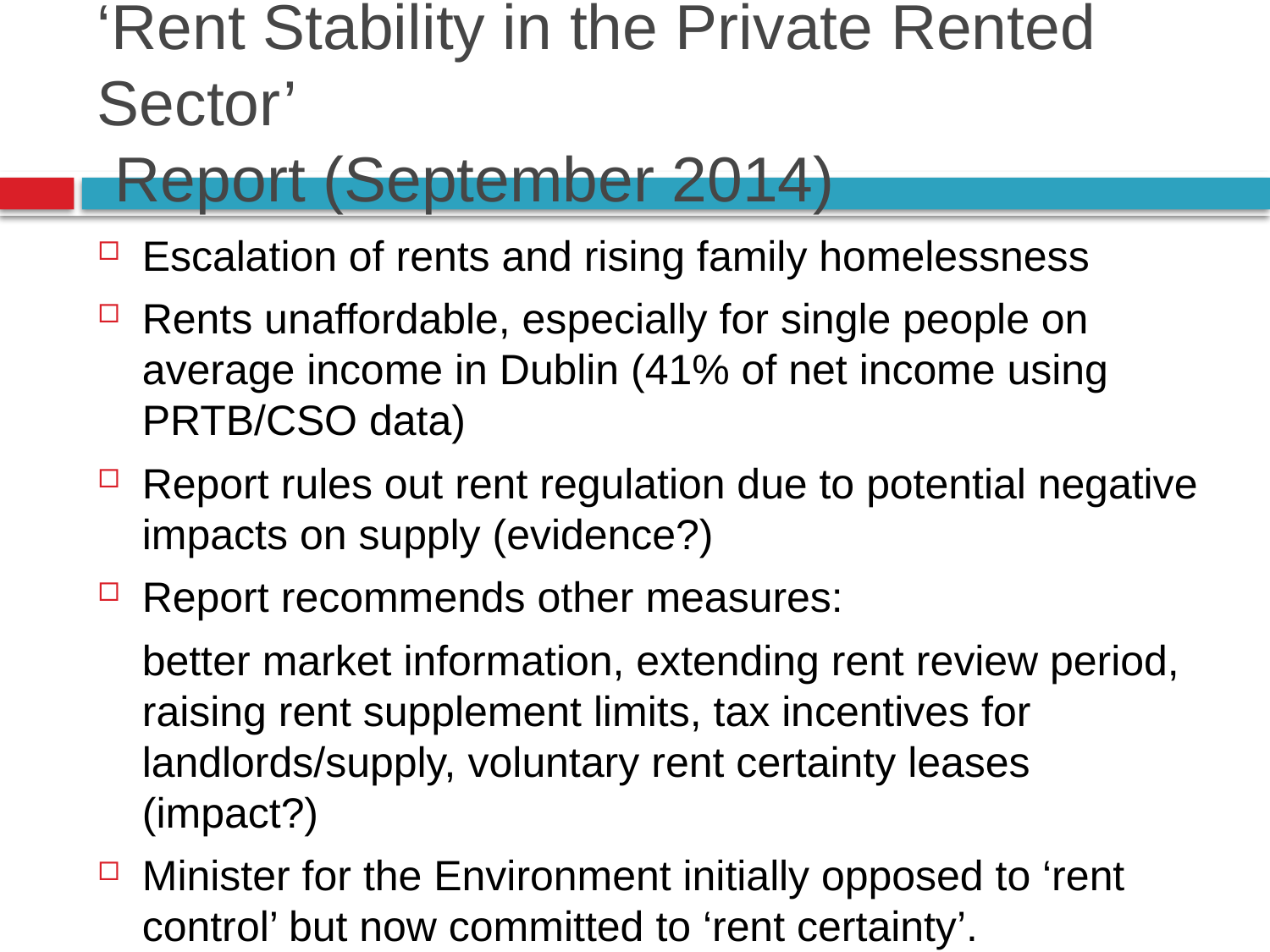

# ‘Rent Stability in the Private Rented Sector’ Report (September 2014)
Escalation of rents and rising family homelessness
Rents unaffordable, especially for single people on average income in Dublin (41% of net income using PRTB/CSO data)
Report rules out rent regulation due to potential negative impacts on supply (evidence?)
Report recommends other measures:
	better market information, extending rent review period, raising rent supplement limits, tax incentives for landlords/supply, voluntary rent certainty leases (impact?)
Minister for the Environment initially opposed to ‘rent control’ but now committed to ‘rent certainty’.